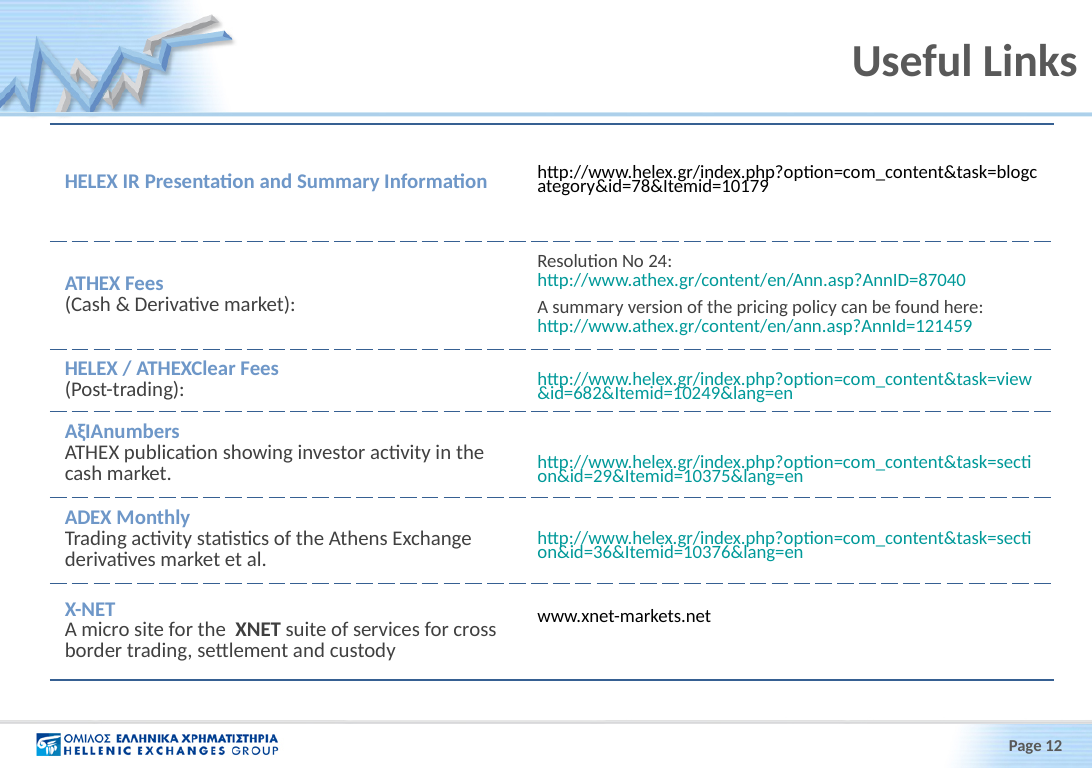

# Useful Links
| HELEX IR Presentation and Summary Information | http://www.helex.gr/index.php?option=com\_content&task=blogcategory&id=78&Itemid=10179 |
| --- | --- |
| ATHEX Fees (Cash & Derivative market): | Resolution No 24: http://www.athex.gr/content/en/Ann.asp?AnnID=87040 A summary version of the pricing policy can be found here: http://www.athex.gr/content/en/ann.asp?AnnId=121459 |
| HELEX / ATHEXClear Fees (Post-trading): | http://www.helex.gr/index.php?option=com\_content&task=view&id=682&Itemid=10249&lang=en |
| AξΙΑnumbers ATHEX publication showing investor activity in the cash market. | http://www.helex.gr/index.php?option=com\_content&task=section&id=29&Itemid=10375&lang=en |
| ADEX Monthly Trading activity statistics of the Athens Exchange derivatives market et al. | http://www.helex.gr/index.php?option=com\_content&task=section&id=36&Itemid=10376&lang=en |
| Χ-ΝΕΤ A micro site for the ΧΝΕΤ suite of services for cross border trading, settlement and custody | www.xnet-markets.net |
Page 12